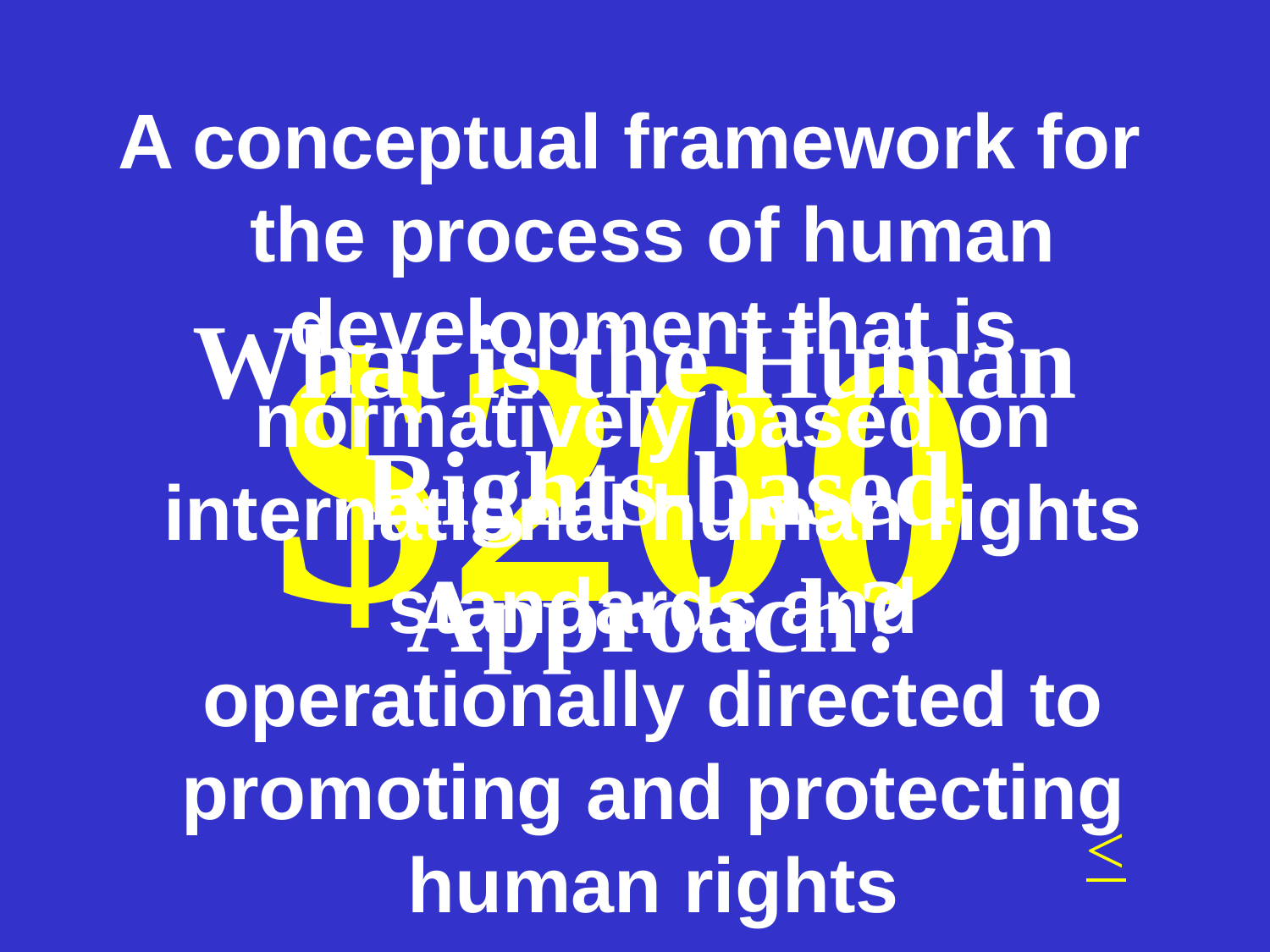

A conceptual framework for the process of human development that is normatively based on international human rights standards and operationally directed to promoting and protecting human rights
What is the Human Rights-based Approach?
# $200
<